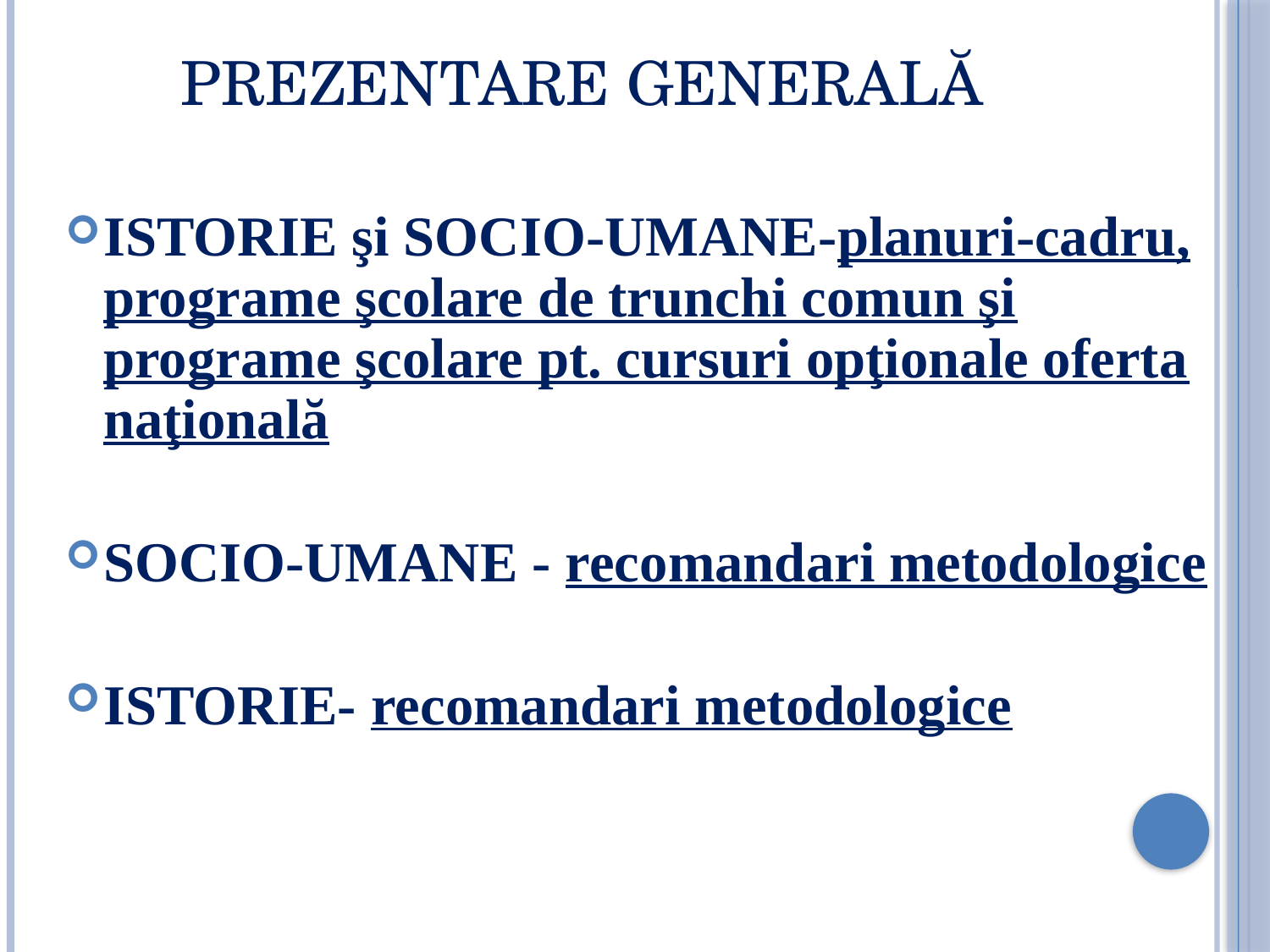

# Prezentare Generală
ISTORIE şi SOCIO-UMANE-planuri-cadru, programe şcolare de trunchi comun şi programe şcolare pt. cursuri opţionale oferta naţională

SOCIO-UMANE - recomandari metodologice

ISTORIE- recomandari metodologice
5